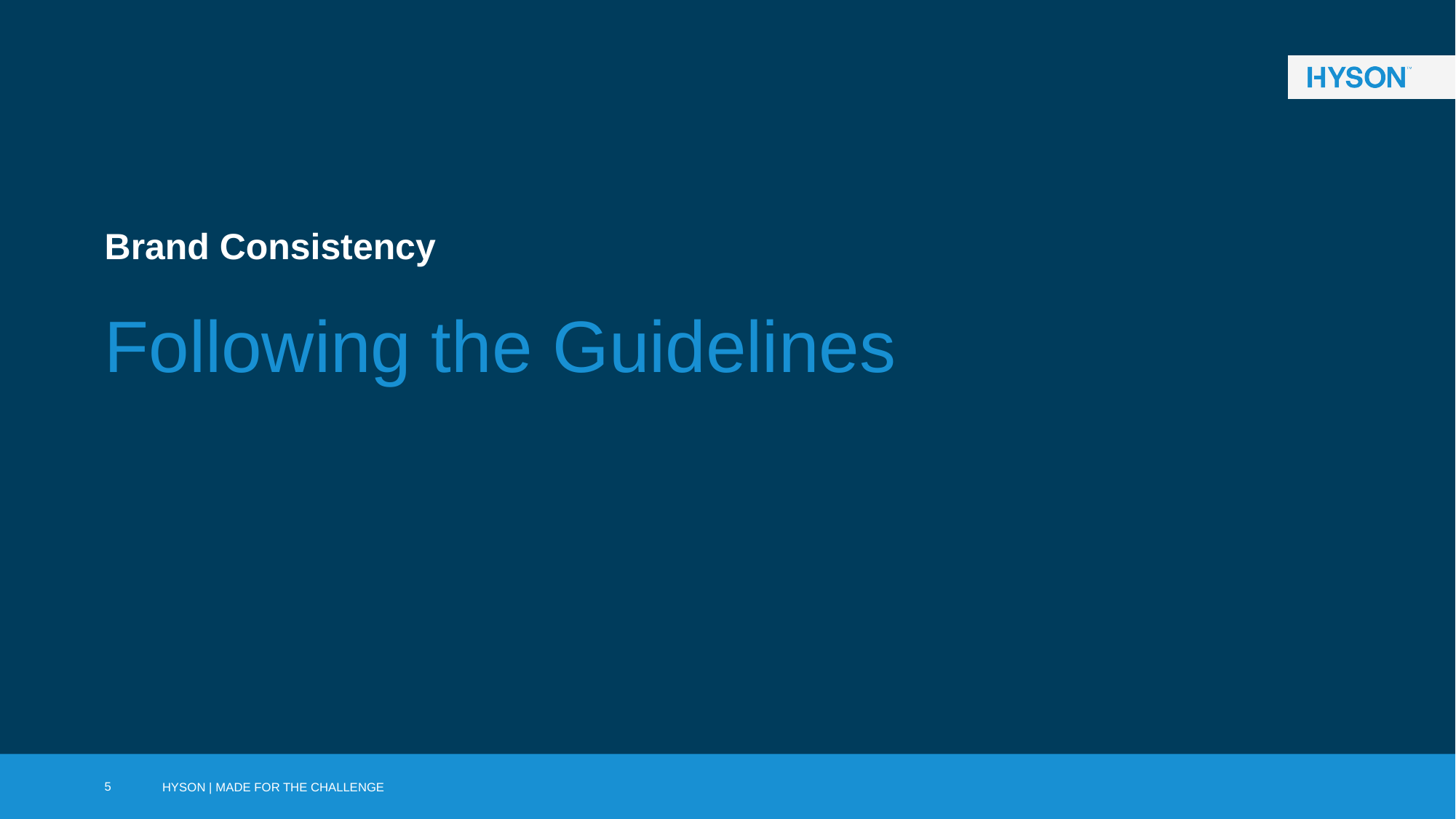

Brand Consistency
Following the Guidelines
5
HYSON | Made for the challenge